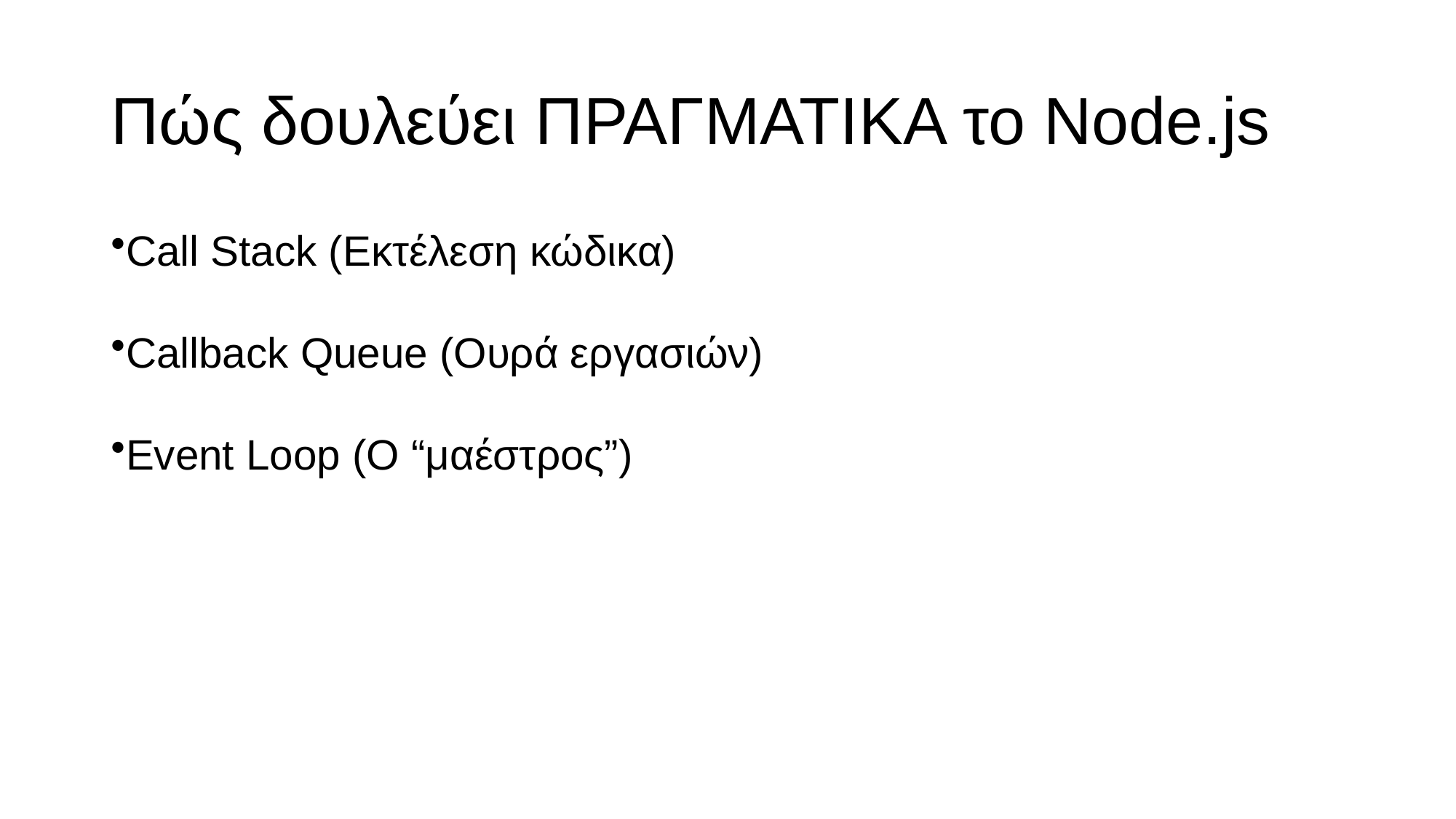

# Πώς δουλεύει ΠΡΑΓΜΑΤΙΚΑ το Node.js
Call Stack (Εκτέλεση κώδικα)

Callback Queue (Ουρά εργασιών)

Event Loop (Ο “μαέστρος”)